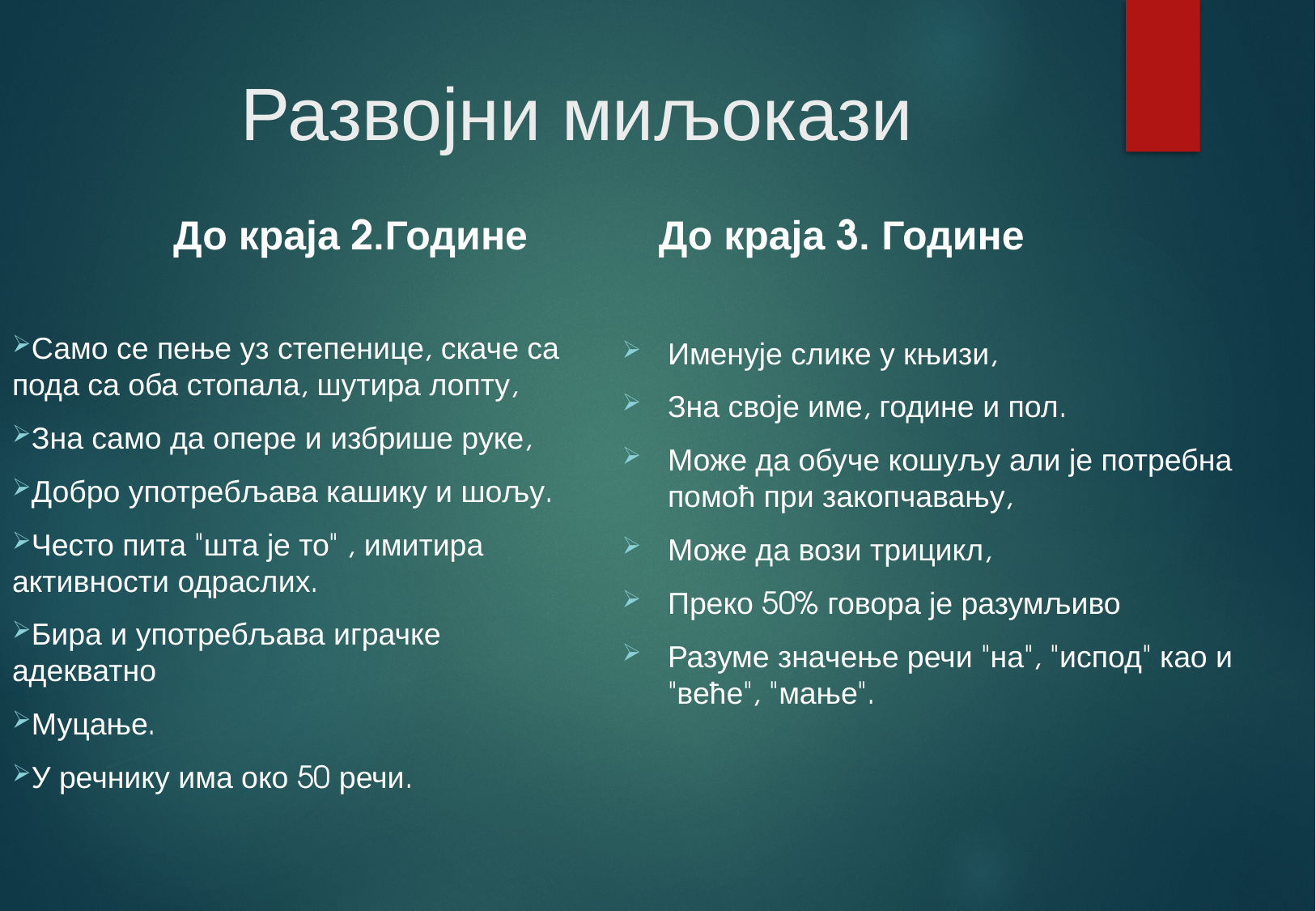

# Развојни миљокази
До краја 2.Године

До краја 3. Године

Само се пење уз степенице, скаче са пода са оба стопала, шутира лопту,
Зна само да опере и избрише руке,
Добро употребљава кашику и шољу.
Често пита "шта је то" , имитира активности одраслих.
Бира и употребљава играчке адекватно
Муцање.
У речнику има око 50 речи.

Именује слике у књизи,
Зна своје име, године и пол.
Може да обуче кошуљу али је потребна помоћ при закопчавању,
Може да вози трицикл,
Преко 50% говора је разумљиво
Разуме значење речи "на", "испод" као и "веће", "мање".